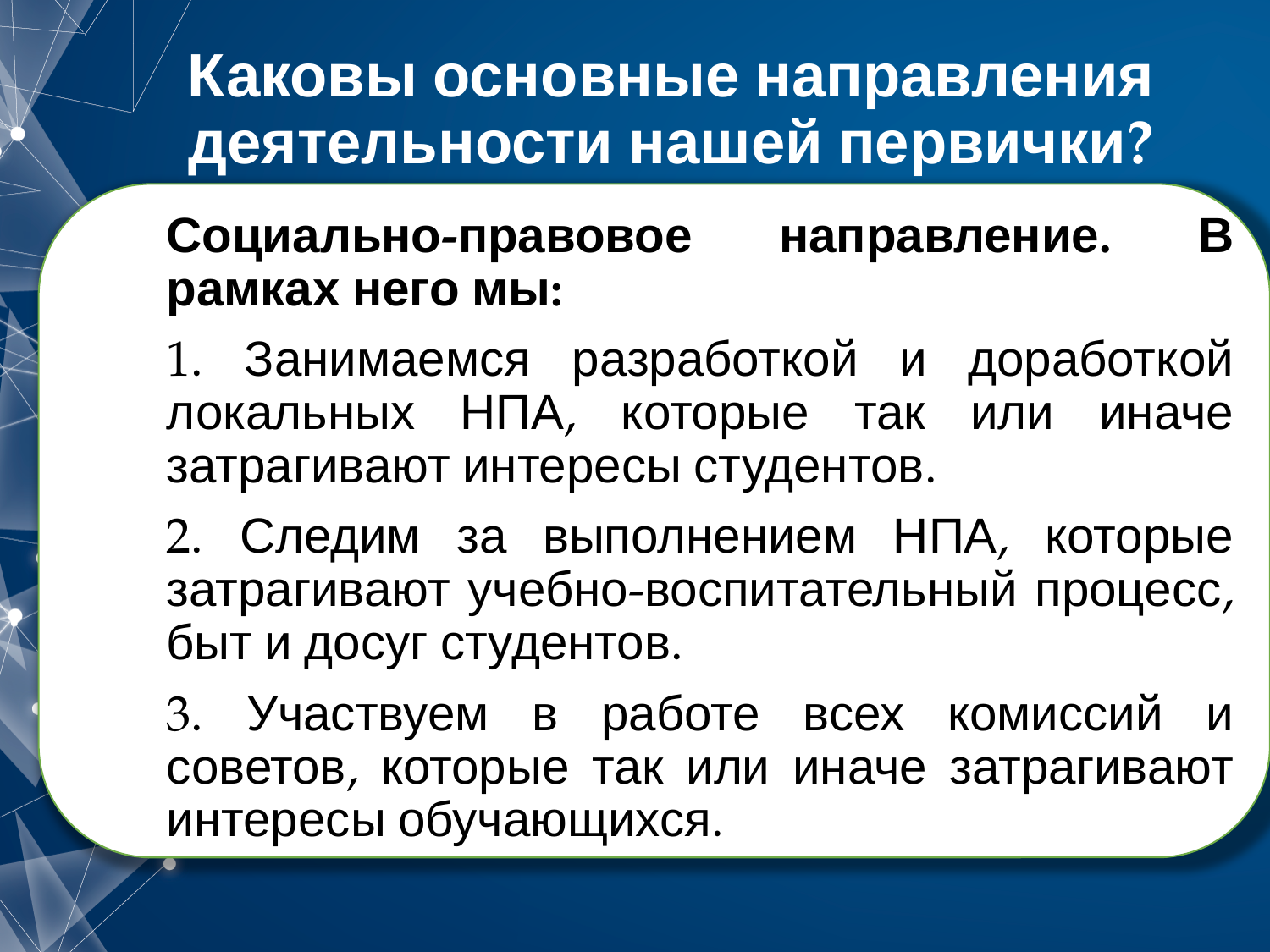

# Каковы основные направления деятельности нашей первички?

Социально-правовое направление. В рамках него мы:
1. Занимаемся разработкой и доработкой локальных НПА, которые так или иначе затрагивают интересы студентов.
2. Следим за выполнением НПА, которые затрагивают учебно-воспитательный процесс, быт и досуг студентов.
3. Участвуем в работе всех комиссий и советов, которые так или иначе затрагивают интересы обучающихся.